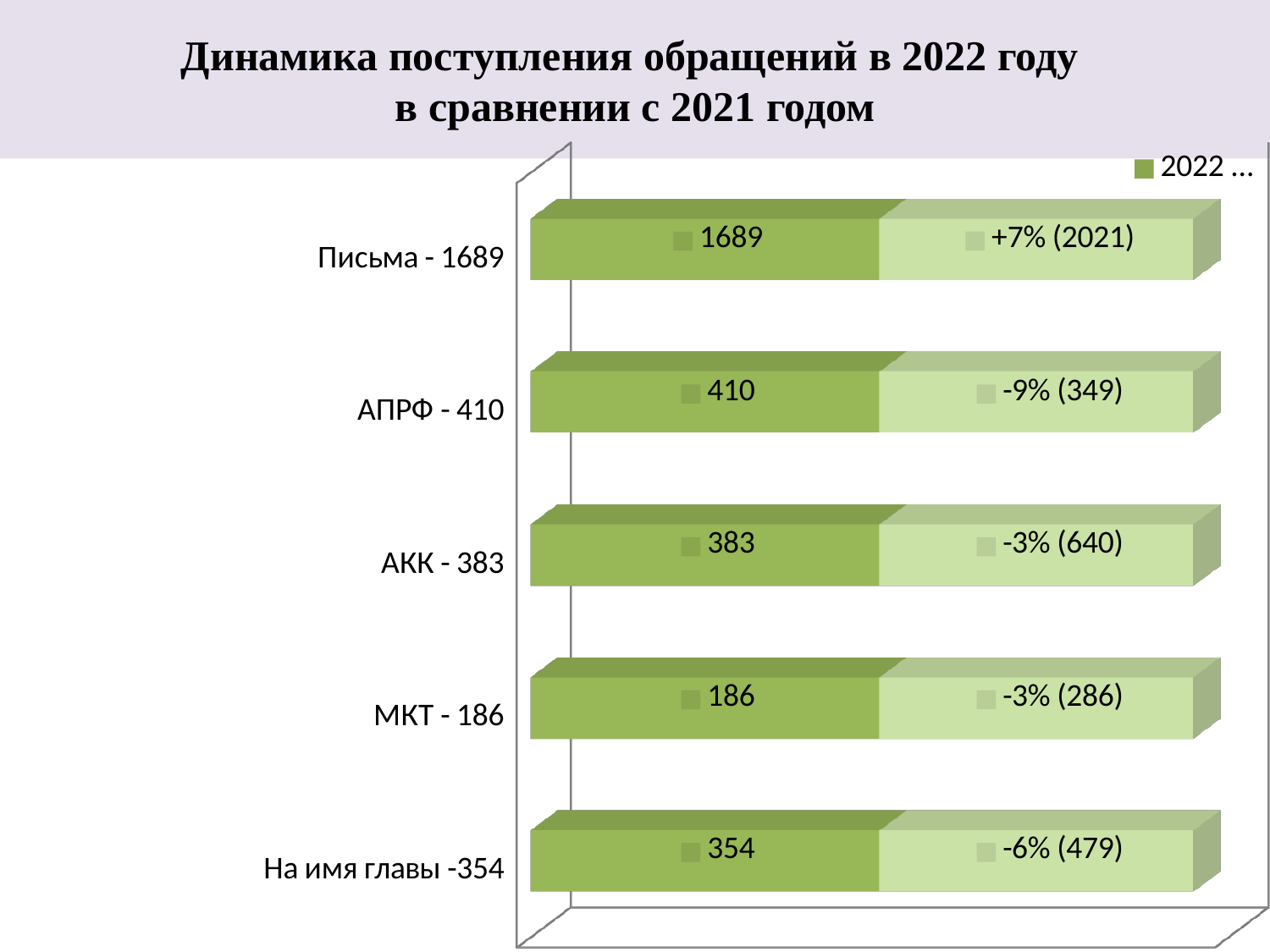

# Динамика поступления обращений в 2022 году в сравнении с 2021 годом

[unsupported chart]